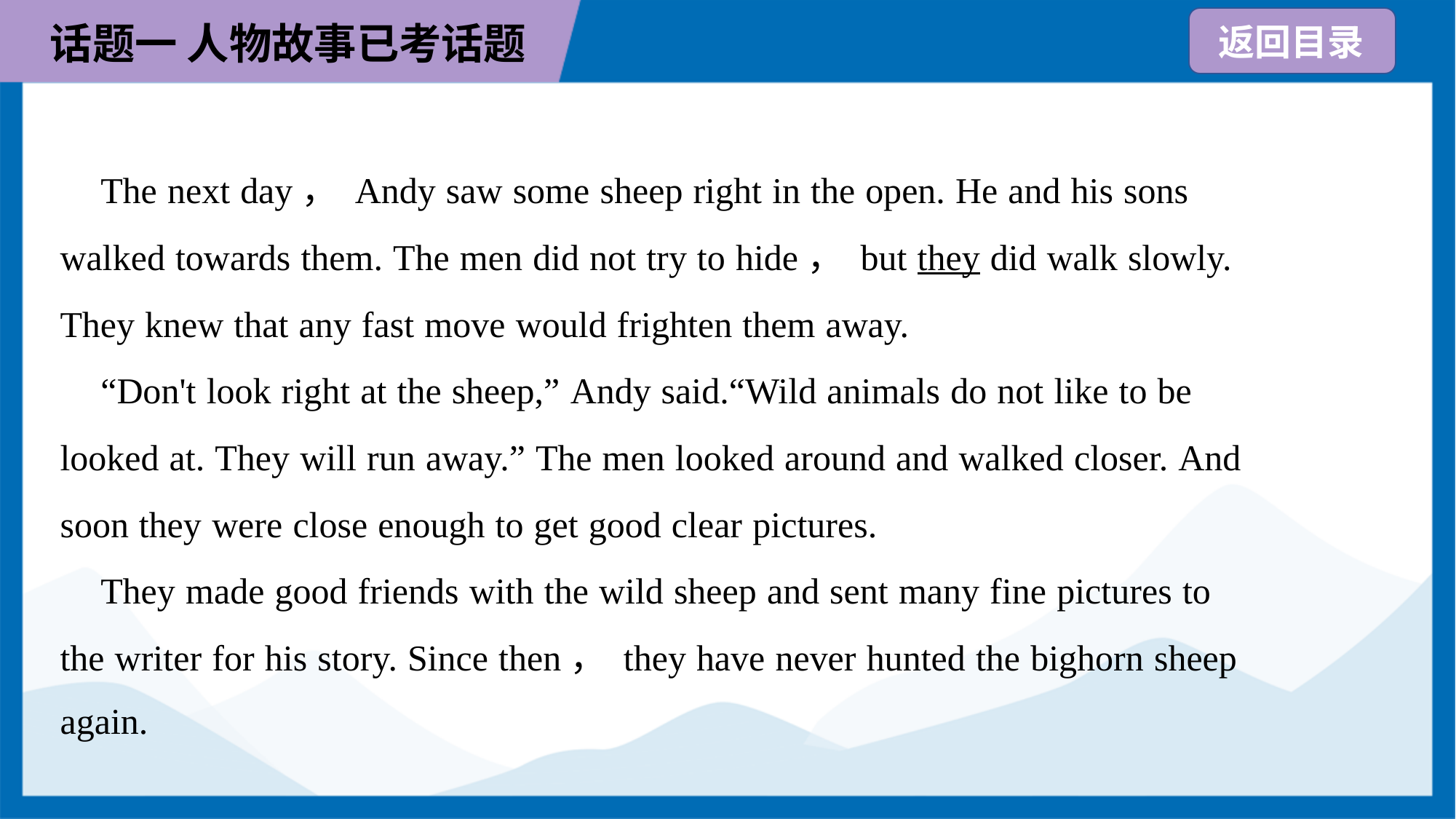

The next day， Andy saw some sheep right in the open. He and his sons
walked towards them. The men did not try to hide， but they did walk slowly.
They knew that any fast move would frighten them away.
    “Don't look right at the sheep,” Andy said.“Wild animals do not like to be
looked at. They will run away.” The men looked around and walked closer. And
soon they were close enough to get good clear pictures.
    They made good friends with the wild sheep and sent many fine pictures to
the writer for his story. Since then， they have never hunted the bighorn sheep
again.